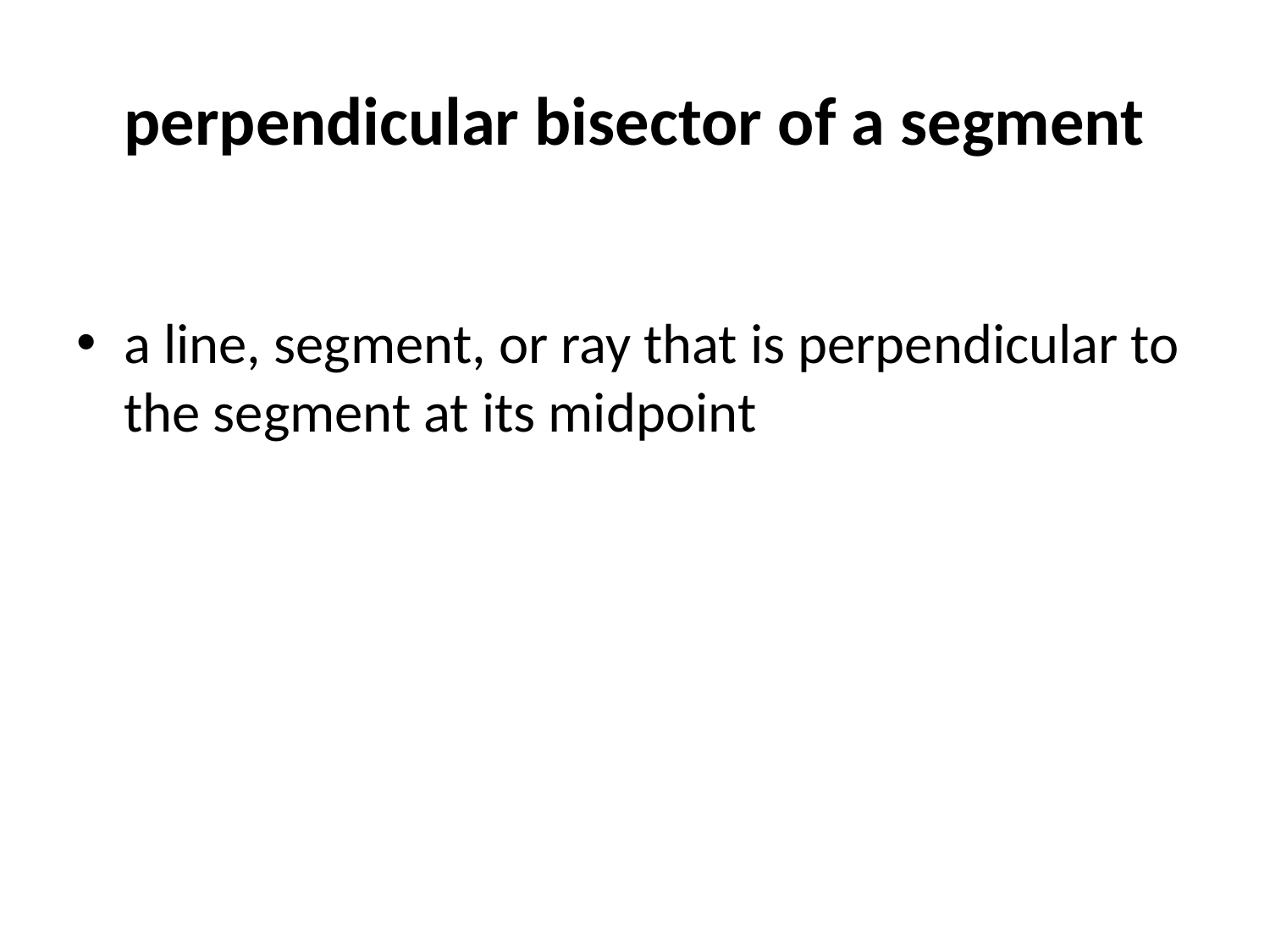

# perpendicular bisector of a segment

a line, segment, or ray that is perpendicular to the segment at its midpoint